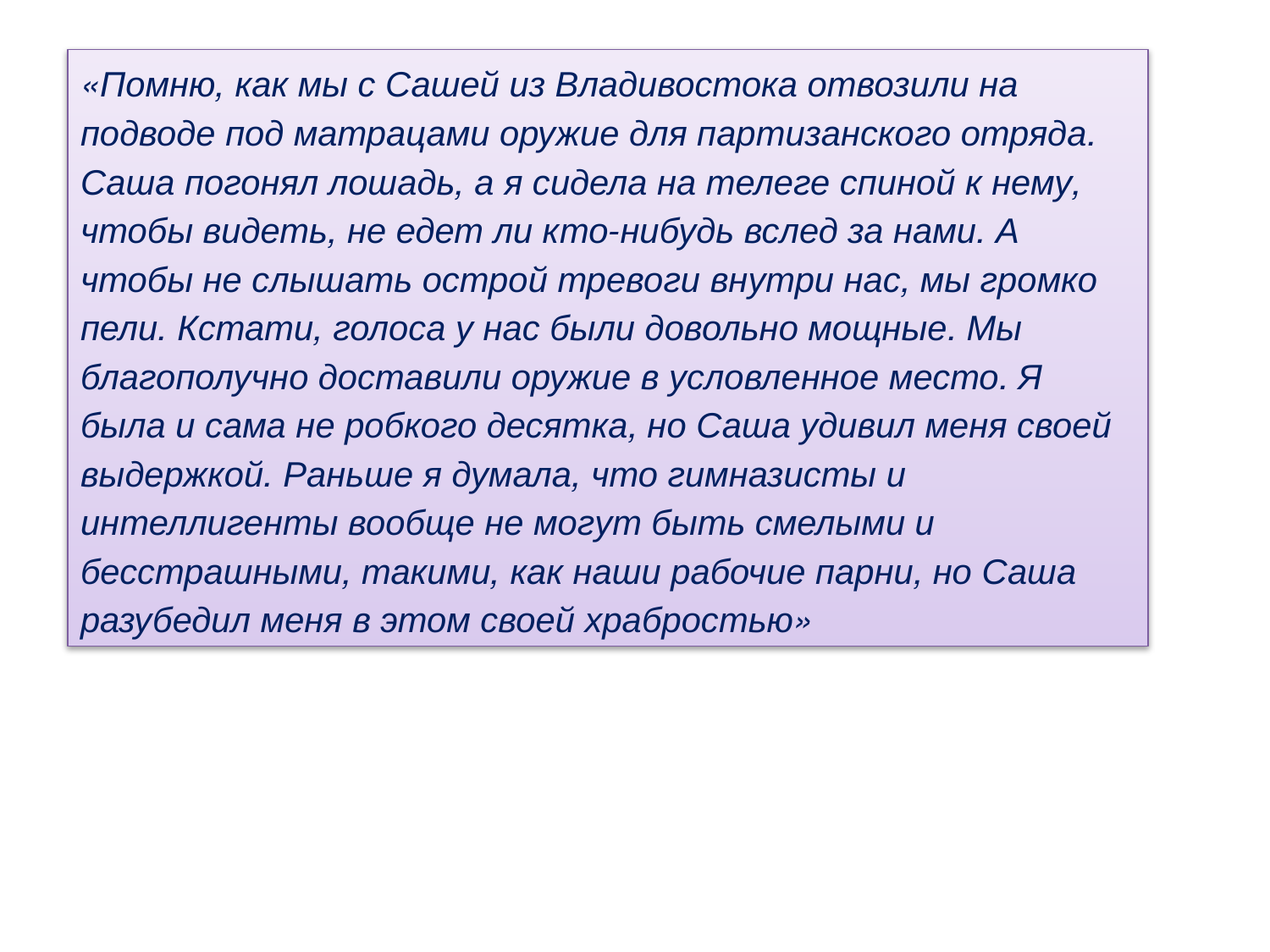

«Помню, как мы с Сашей из Владивостока отвозили на подводе под матрацами оружие для партизанского отряда. Саша погонял лошадь, а я сидела на телеге спиной к нему, чтобы видеть, не едет ли кто-нибудь вслед за нами. А чтобы не слышать острой тревоги внутри нас, мы громко пели. Кстати, голоса у нас были довольно мощные. Мы благополучно доставили оружие в условленное место. Я была и сама не робкого десятка, но Саша удивил меня своей выдержкой. Раньше я думала, что гимназисты и интеллигенты вообще не могут быть смелыми и бесстрашными, такими, как наши рабочие парни, но Саша разубедил меня в этом своей храбростью»